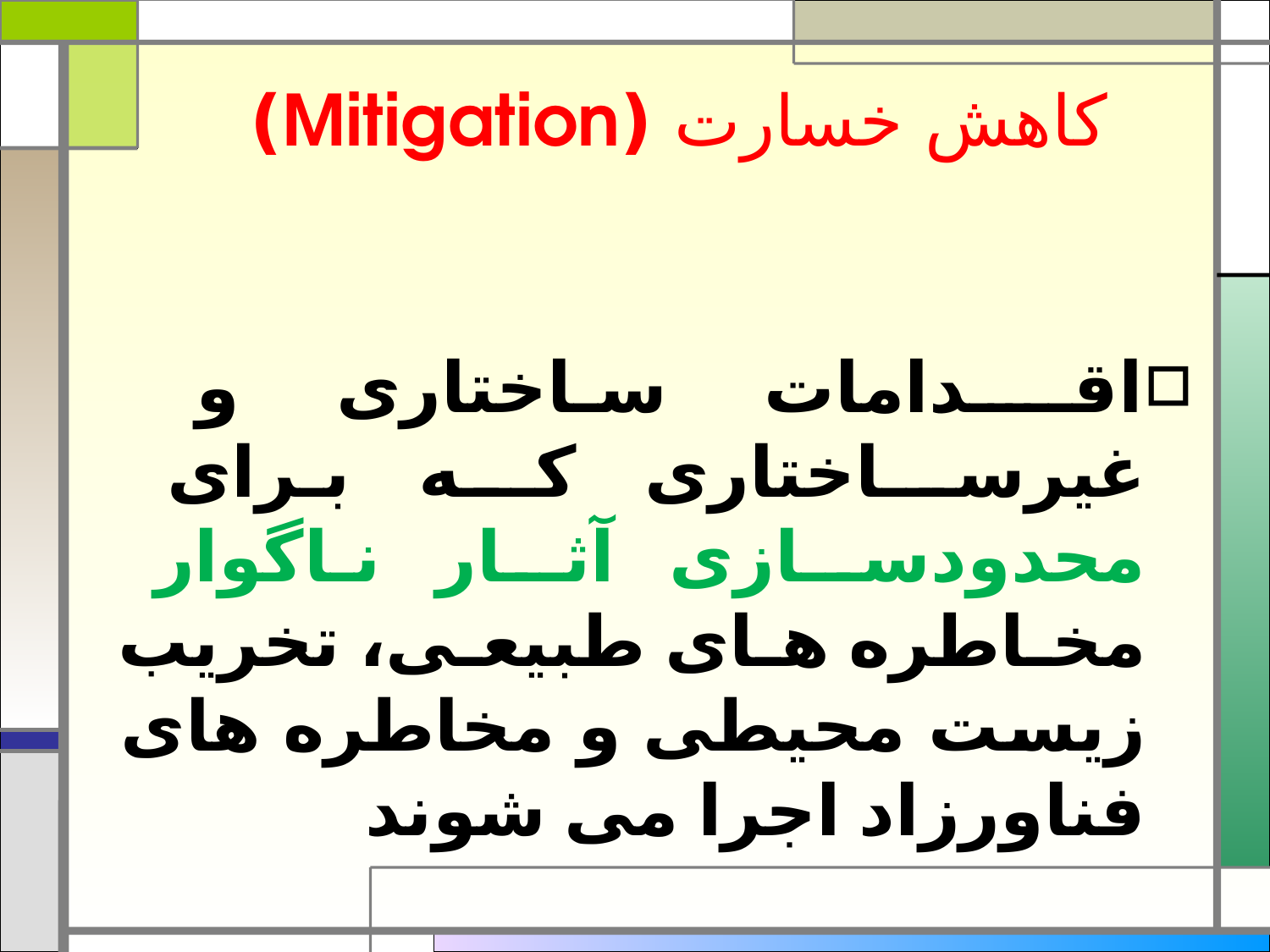

# کاهش خسارت (Mitigation)
اقـدامات سـاختاری و غيرسـاختاری کـه بـرای محدودسـازی آثـار نـاگوار مخـاطره ھـای طبيعـی، تخریب زیست محيطی و مخاطره ھای فناورزاد اجرا می شوند